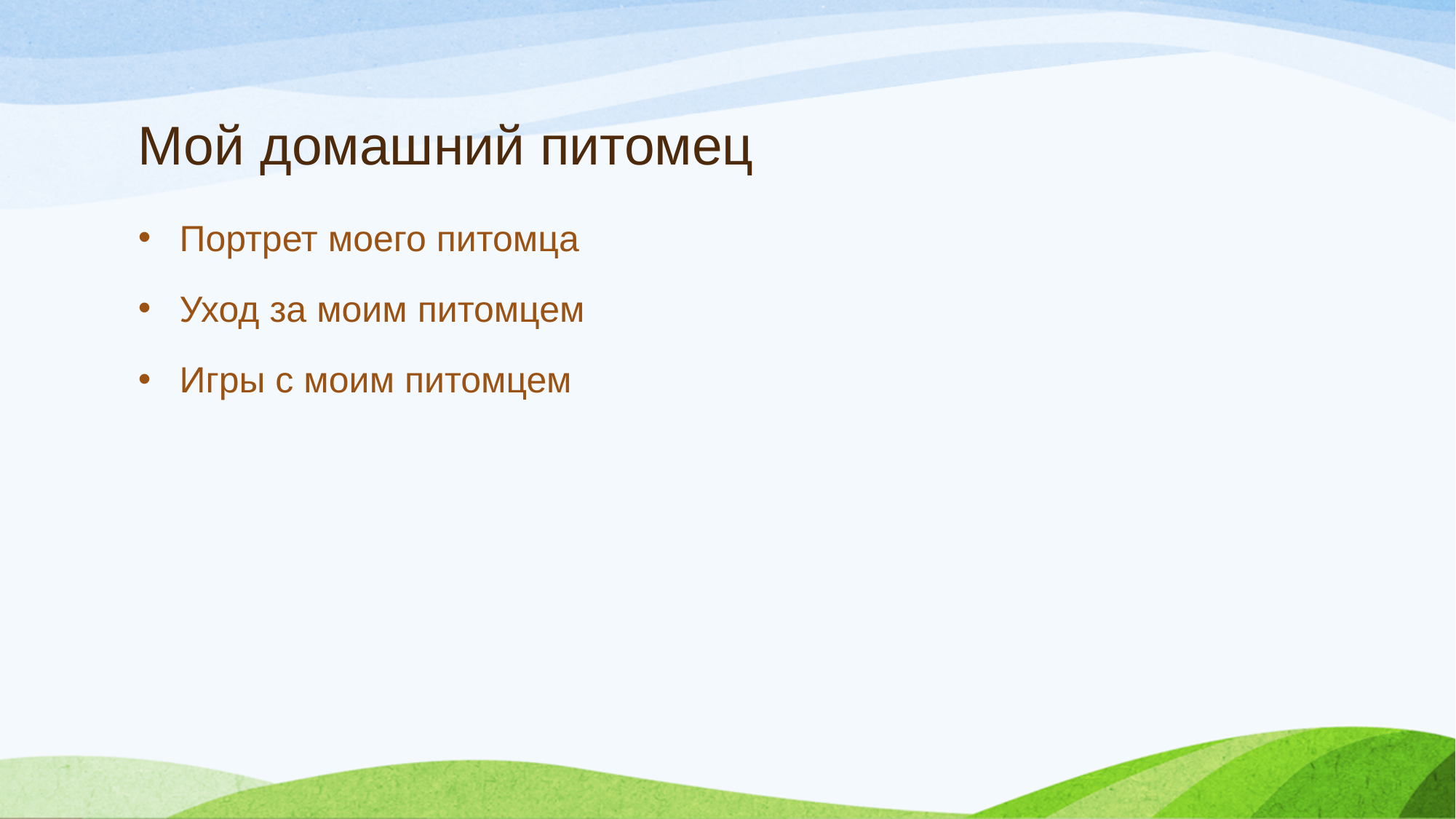

# Мой домашний питомец
Портрет моего питомца
Уход за моим питомцем
Игры с моим питомцем